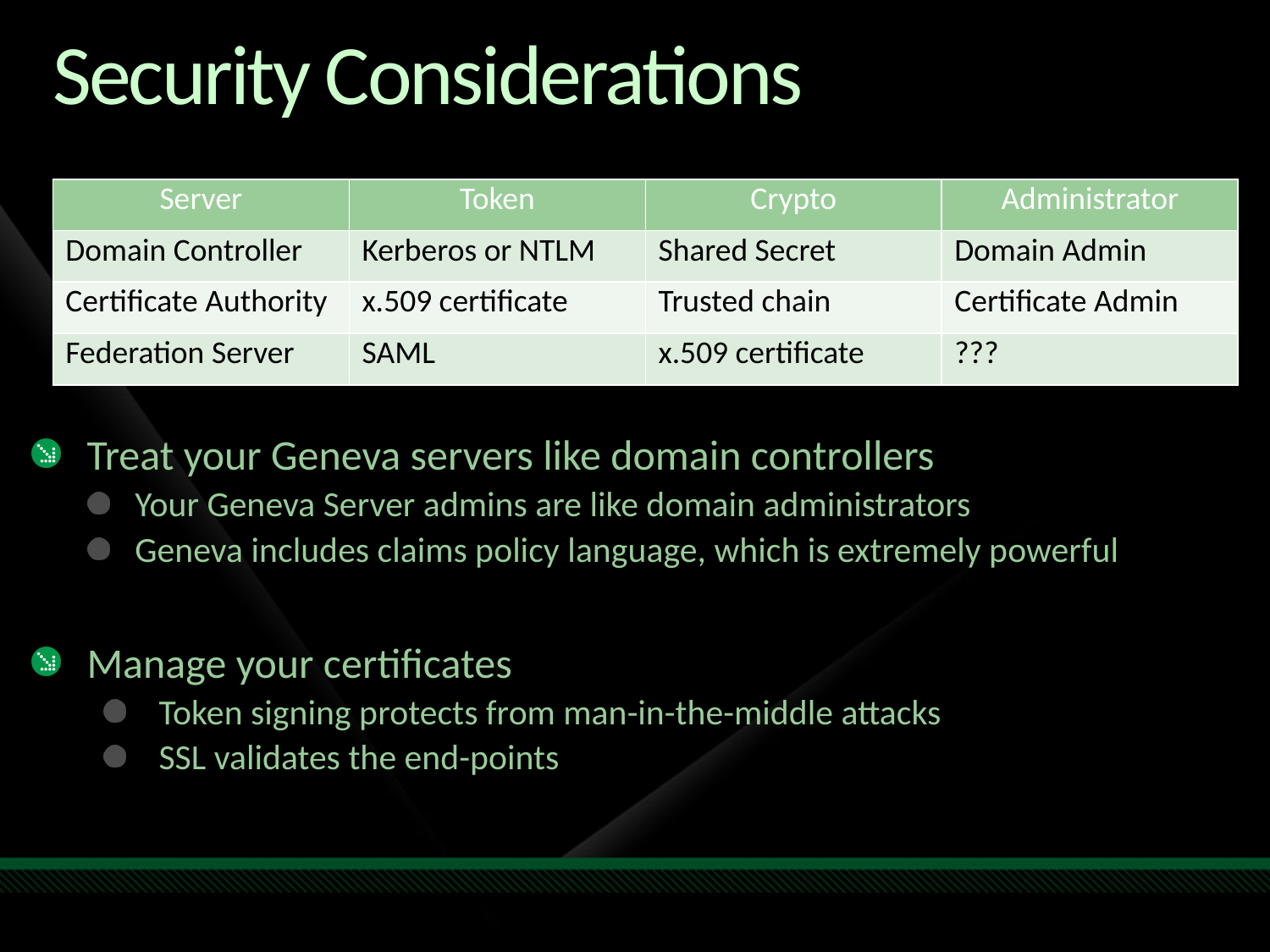

# Security Considerations
| Server | Token | Crypto | Administrator |
| --- | --- | --- | --- |
| Domain Controller | Kerberos or NTLM | Shared Secret | Domain Admin |
| Certificate Authority | x.509 certificate | Trusted chain | Certificate Admin |
| Federation Server | SAML | x.509 certificate | ??? |
Treat your Geneva servers like domain controllers
Your Geneva Server admins are like domain administrators
Geneva includes claims policy language, which is extremely powerful

Manage your certificates
Token signing protects from man-in-the-middle attacks
SSL validates the end-points